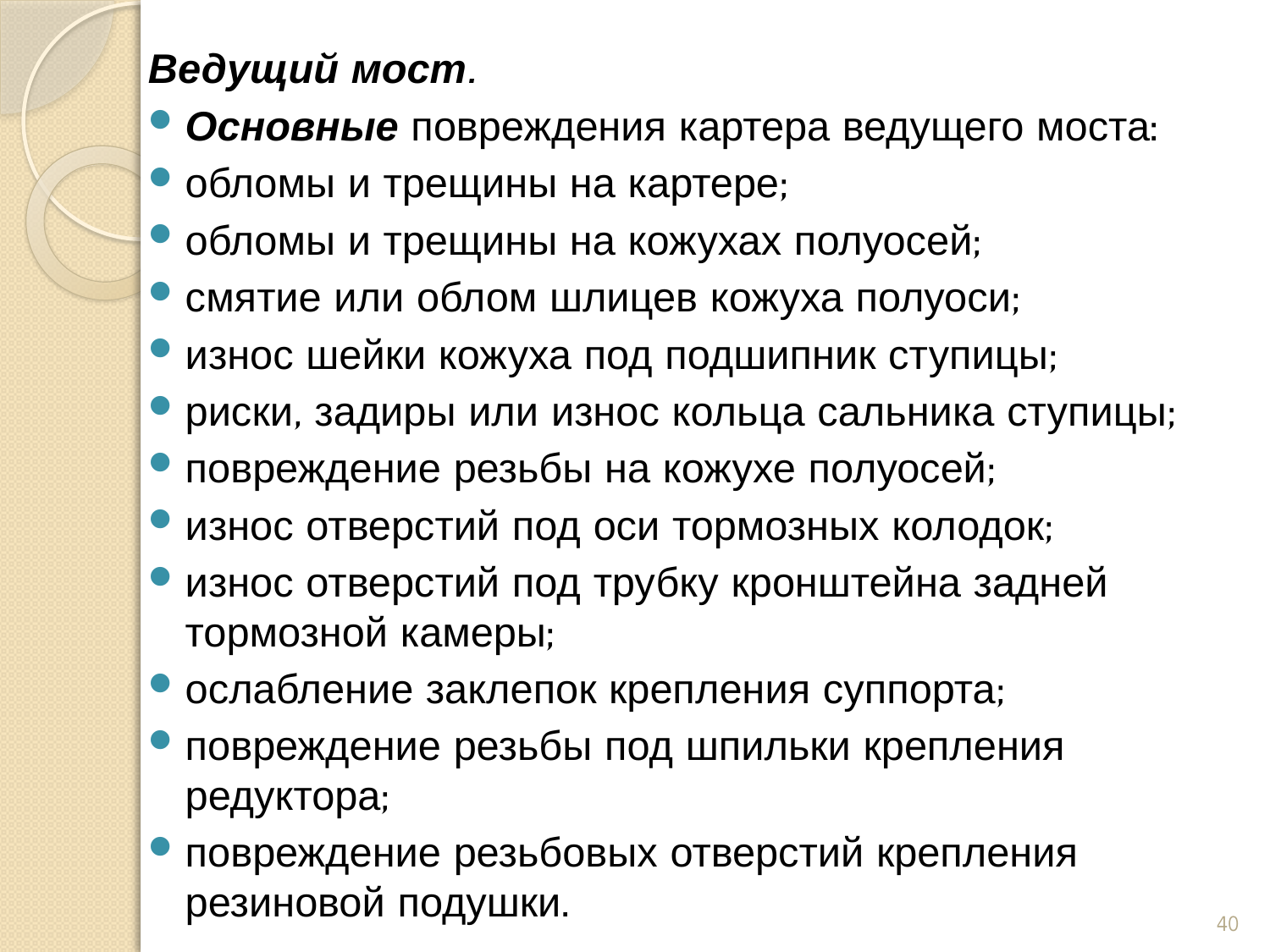

Ведущий мост.
Основные повреждения картера ведуще­го моста:
обломы и трещины на картере;
обломы и трещины на кожухах полуосей;
смятие или облом шлицев кожуха полуоси;
износ шейки кожуха под подшипник ступицы;
риски, задиры или износ кольца сальника ступицы;
повреждение резьбы на кожухе полуосей;
износ отверстий под оси тормозных колодок;
износ отверстий под трубку кронштейна задней тормоз­ной камеры;
ослабление заклепок крепления суппорта;
повреждение резьбы под шпильки крепления редуктора;
повреждение резьбовых отверстий крепления резиновой подушки.

40